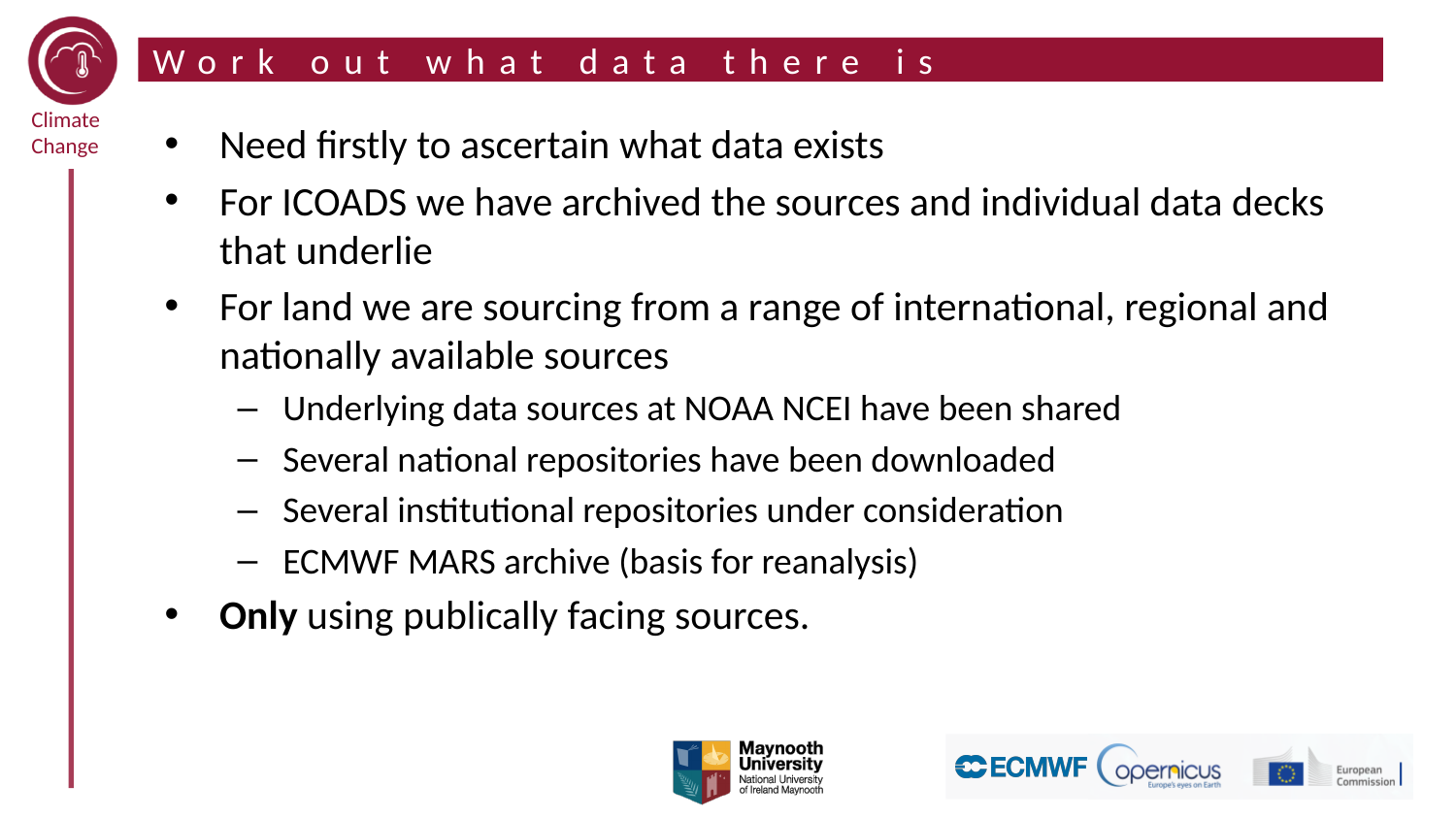

# Work out what data there is
Need firstly to ascertain what data exists
For ICOADS we have archived the sources and individual data decks that underlie
For land we are sourcing from a range of international, regional and nationally available sources
Underlying data sources at NOAA NCEI have been shared
Several national repositories have been downloaded
Several institutional repositories under consideration
ECMWF MARS archive (basis for reanalysis)
Only using publically facing sources.